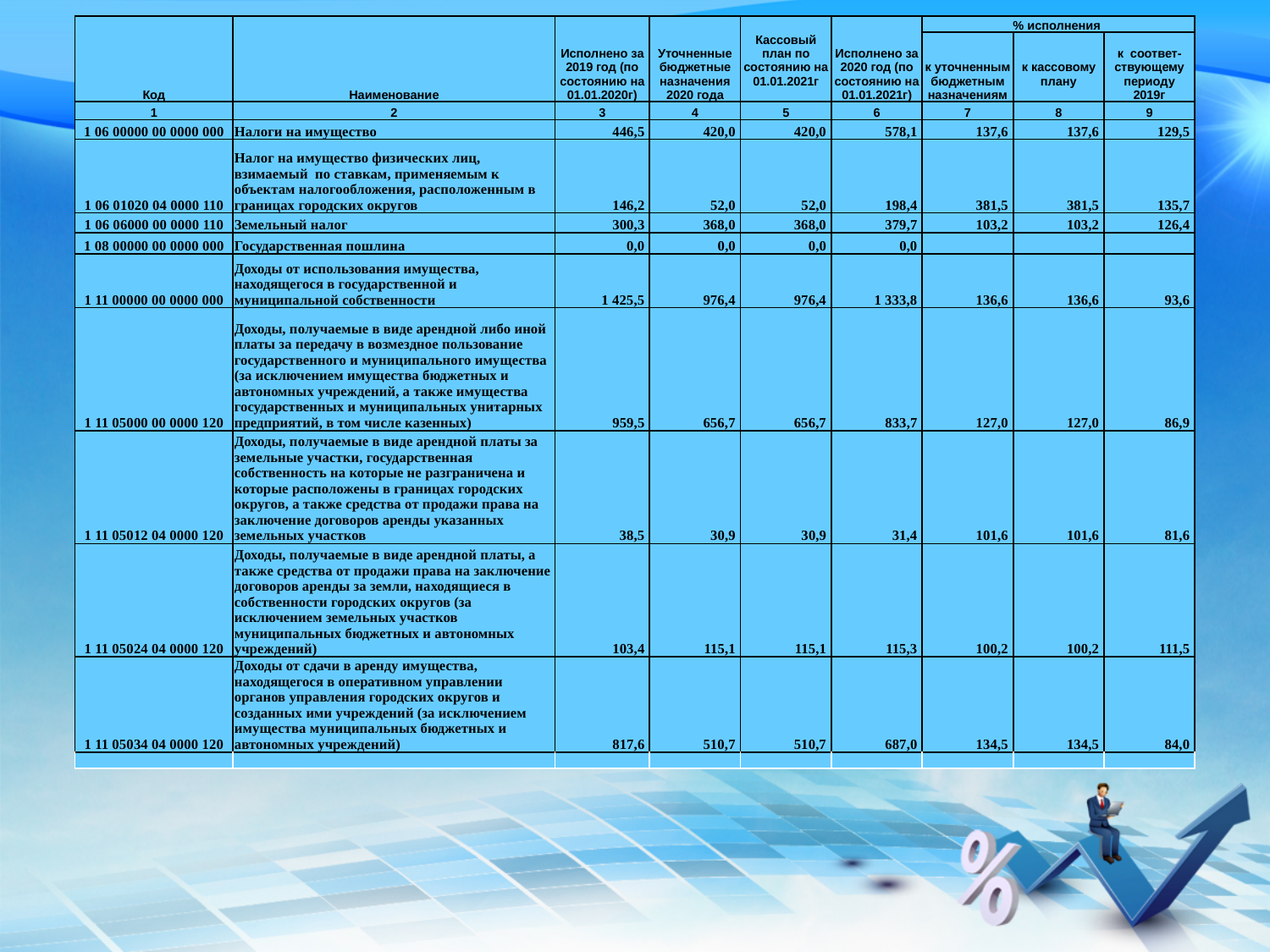

| Код | Наименование | Исполнено за 2019 год (по состоянию на 01.01.2020г) | Уточненные бюджетные назначения 2020 года | Кассовый план по состоянию на 01.01.2021г | Исполнено за 2020 год (по состоянию на 01.01.2021г) | % исполнения |  |  |
| --- | --- | --- | --- | --- | --- | --- | --- | --- |
|  |  |  |  |  |  | к уточненным бюджетным назначениям | к кассовому плану | к соответ-ствующему периоду 2019г |
| 1 | 2 | 3 | 4 | 5 | 6 | 7 | 8 | 9 |
| 1 06 00000 00 0000 000 | Налоги на имущество | 446,5 | 420,0 | 420,0 | 578,1 | 137,6 | 137,6 | 129,5 |
| 1 06 01020 04 0000 110 | Налог на имущество физических лиц, взимаемый по ставкам, применяемым к объектам налогообложения, расположенным в границах городских округов | 146,2 | 52,0 | 52,0 | 198,4 | 381,5 | 381,5 | 135,7 |
| 1 06 06000 00 0000 110 | Земельный налог | 300,3 | 368,0 | 368,0 | 379,7 | 103,2 | 103,2 | 126,4 |
| 1 08 00000 00 0000 000 | Государственная пошлина | 0,0 | 0,0 | 0,0 | 0,0 |  |  |  |
| 1 11 00000 00 0000 000 | Доходы от использования имущества, находящегося в государственной и муниципальной собственности | 1 425,5 | 976,4 | 976,4 | 1 333,8 | 136,6 | 136,6 | 93,6 |
| 1 11 05000 00 0000 120 | Доходы, получаемые в виде арендной либо иной платы за передачу в возмездное пользование государственного и муниципального имущества (за исключением имущества бюджетных и автономных учреждений, а также имущества государственных и муниципальных унитарных предприятий, в том числе казенных) | 959,5 | 656,7 | 656,7 | 833,7 | 127,0 | 127,0 | 86,9 |
| 1 11 05012 04 0000 120 | Доходы, получаемые в виде арендной платы за земельные участки, государственная собственность на которые не разграничена и которые расположены в границах городских округов, а также средства от продажи права на заключение договоров аренды указанных земельных участков | 38,5 | 30,9 | 30,9 | 31,4 | 101,6 | 101,6 | 81,6 |
| 1 11 05024 04 0000 120 | Доходы, получаемые в виде арендной платы, а также средства от продажи права на заключение договоров аренды за земли, находящиеся в собственности городских округов (за исключением земельных участков муниципальных бюджетных и автономных учреждений) | 103,4 | 115,1 | 115,1 | 115,3 | 100,2 | 100,2 | 111,5 |
| 1 11 05034 04 0000 120 | Доходы от сдачи в аренду имущества, находящегося в оперативном управлении органов управления городских округов и созданных ими учреждений (за исключением имущества муниципальных бюджетных и автономных учреждений) | 817,6 | 510,7 | 510,7 | 687,0 | 134,5 | 134,5 | 84,0 |
|  |  |  |  |  |  |  |  |  |